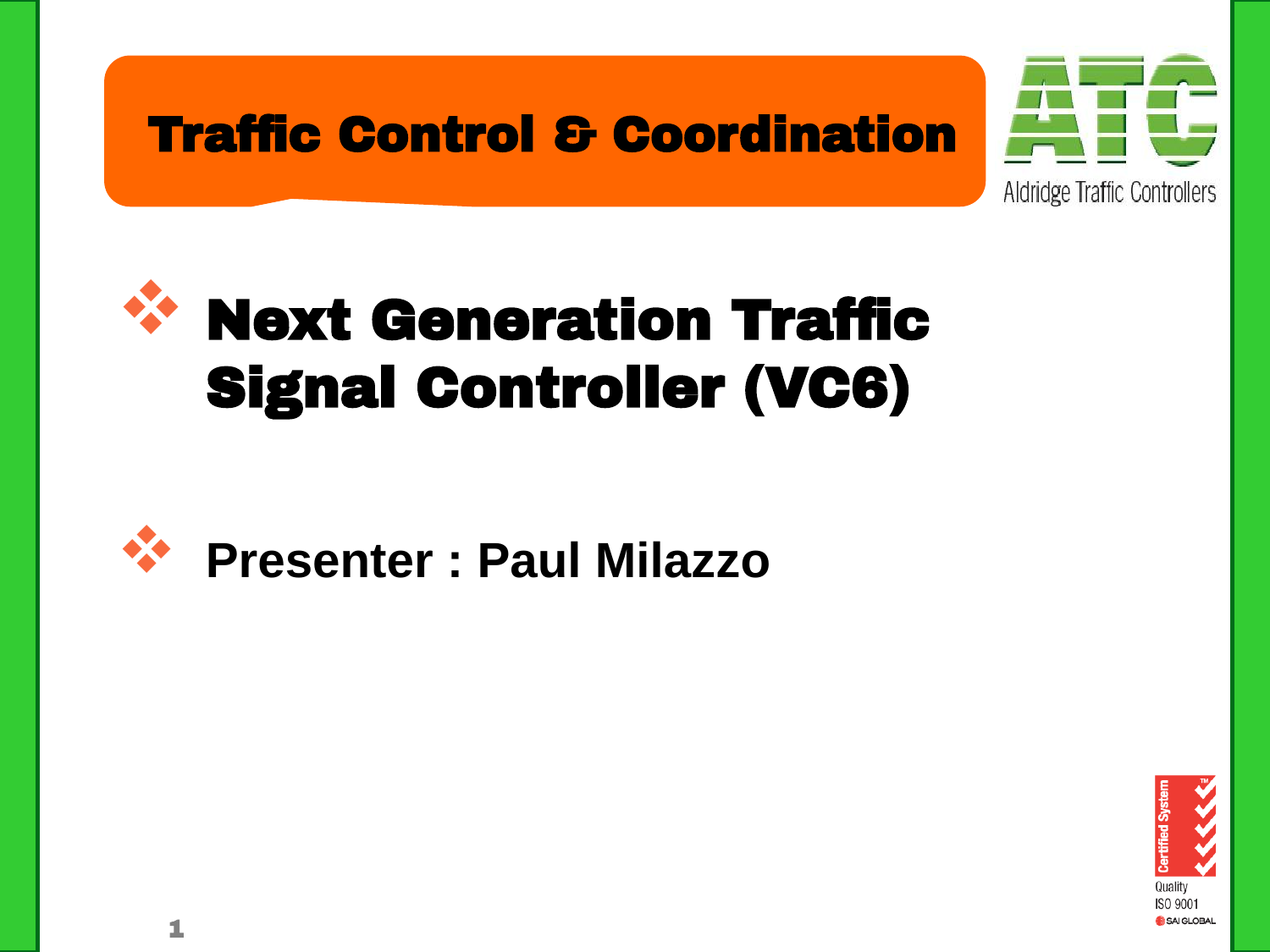

# Traffic Control & Coordination
Next Generation Traffic Signal Controller (VC6)

Presenter : Paul Milazzo

1